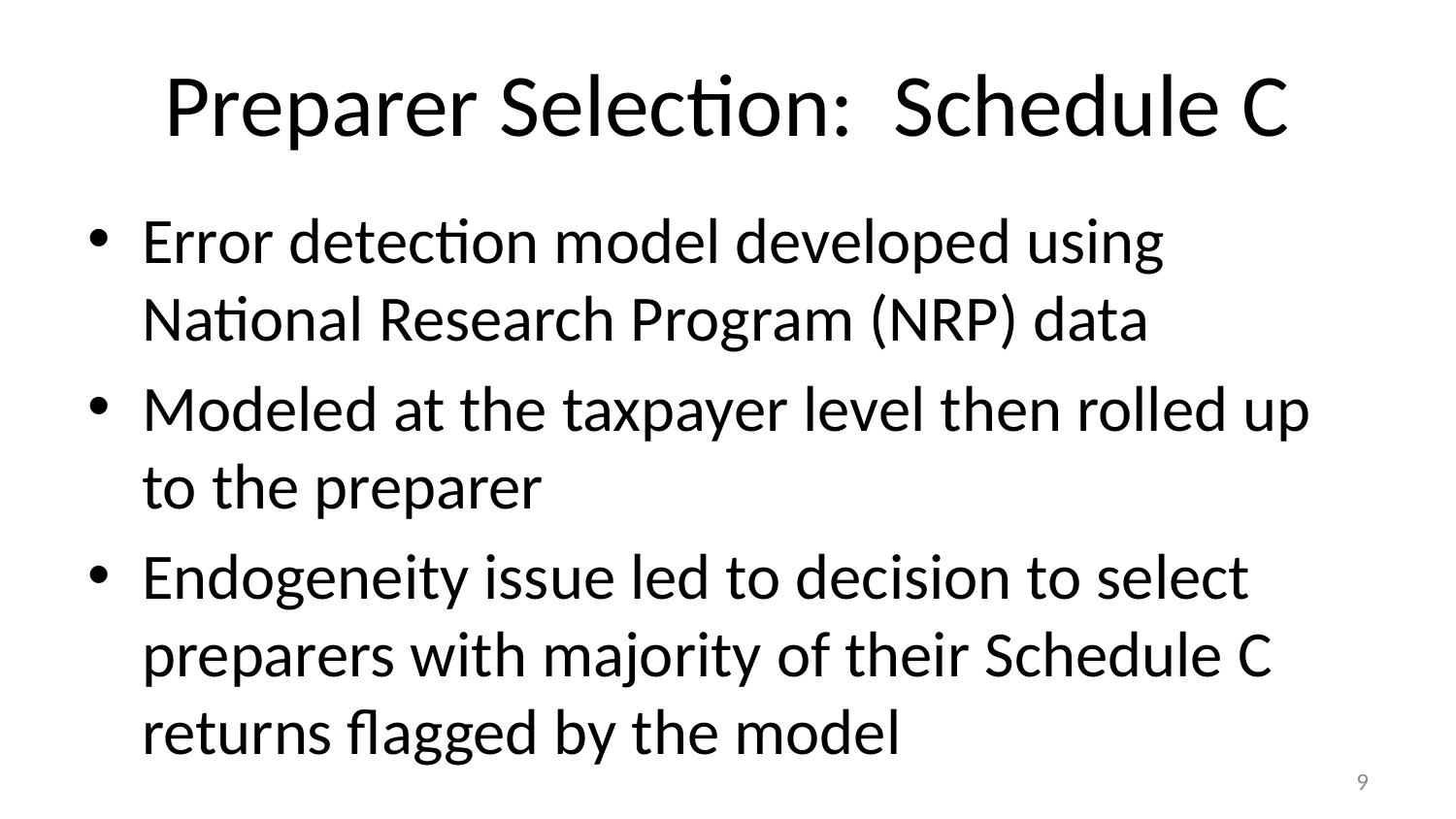

# Preparer Selection:  Schedule C
Error detection model developed using National Research Program (NRP) data
Modeled at the taxpayer level then rolled up to the preparer
Endogeneity issue led to decision to select preparers with majority of their Schedule C returns flagged by the model

9